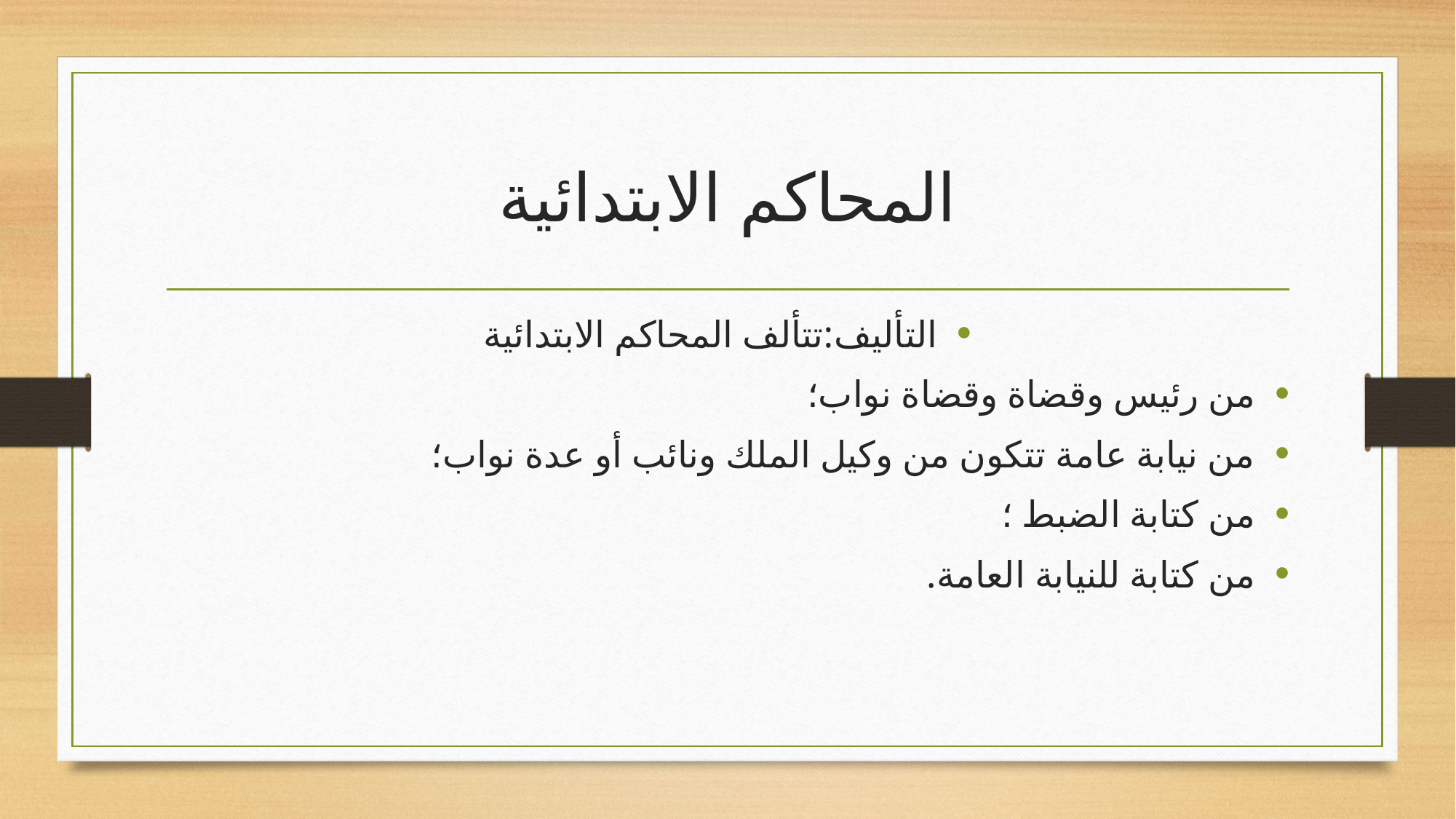

# المحاكم الابتدائية
التأليف:تتألف المحاكم الابتدائية
من رئيس وقضاة وقضاة نواب؛
من نيابة عامة تتكون من وكيل الملك ونائب أو عدة نواب؛
من كتابة الضبط ؛
من كتابة للنيابة العامة.